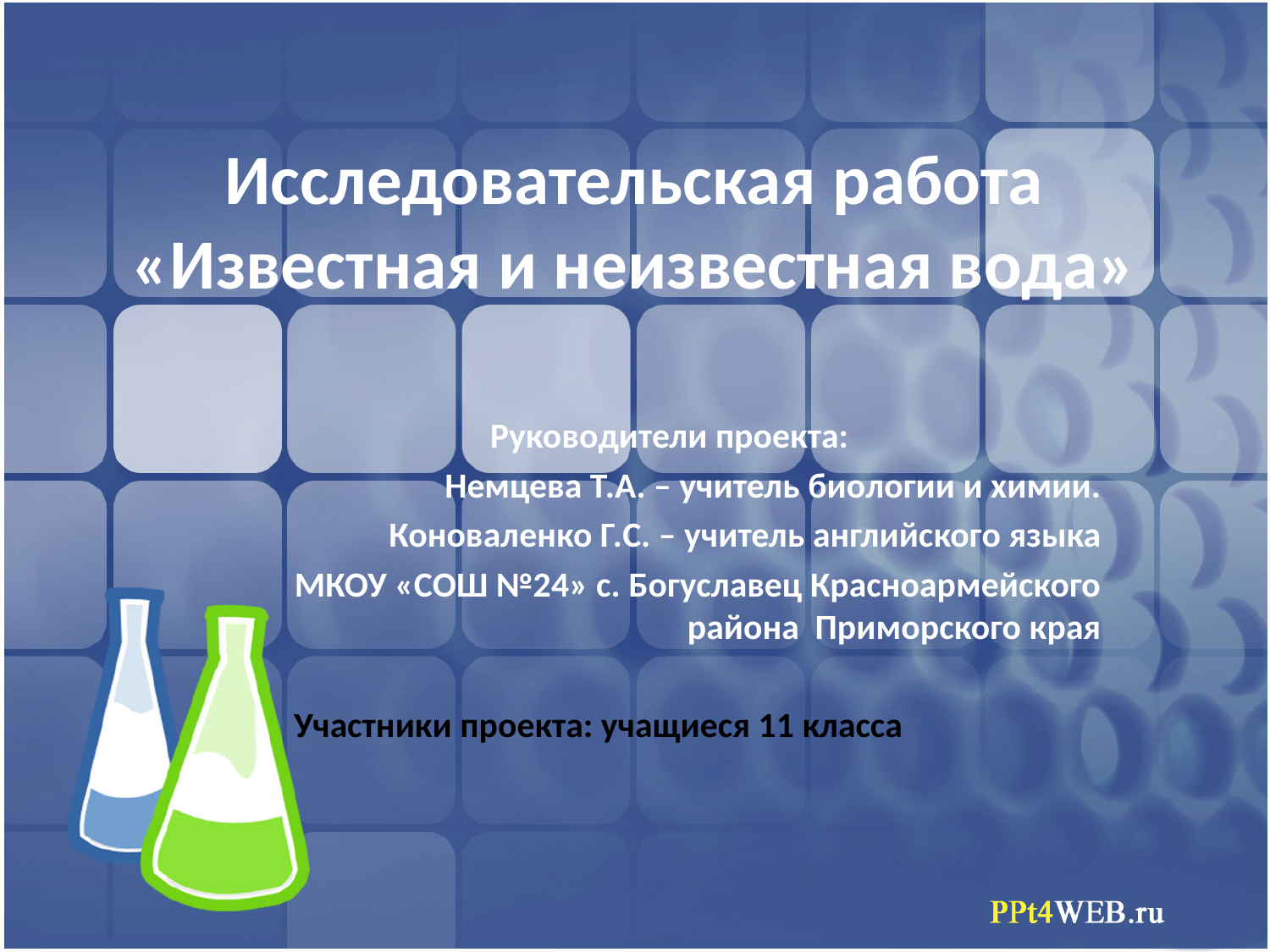

# Исследовательская работа «Известная и неизвестная вода»
Руководители проекта:
Немцева Т.А. – учитель биологии и химии.
Коноваленко Г.С. – учитель английского языка
МКОУ «СОШ №24» с. Богуславец Красноармейского района  Приморского края

       Участники проекта: учащиеся 11 класса